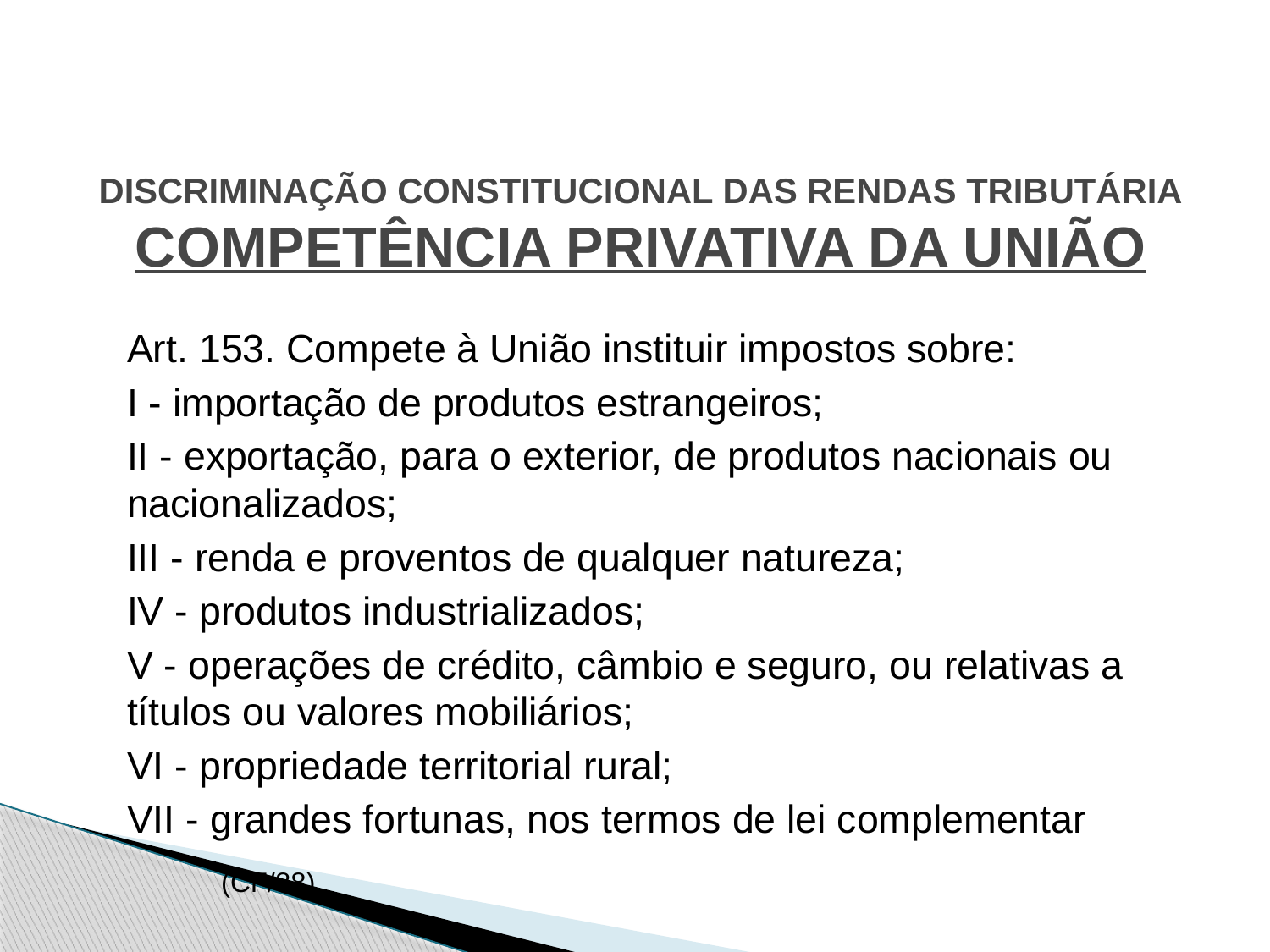

# DISCRIMINAÇÃO CONSTITUCIONAL DAS RENDAS TRIBUTÁRIA COMPETÊNCIA PRIVATIVA DA UNIÃO
	Art. 153. Compete à União instituir impostos sobre:
	I - importação de produtos estrangeiros;
	II - exportação, para o exterior, de produtos nacionais ou nacionalizados;
	III - renda e proventos de qualquer natureza;
	IV - produtos industrializados;
	V - operações de crédito, câmbio e seguro, ou relativas a títulos ou valores mobiliários;
	VI - propriedade territorial rural;
	VII - grandes fortunas, nos termos de lei complementar
								            (CF/88)